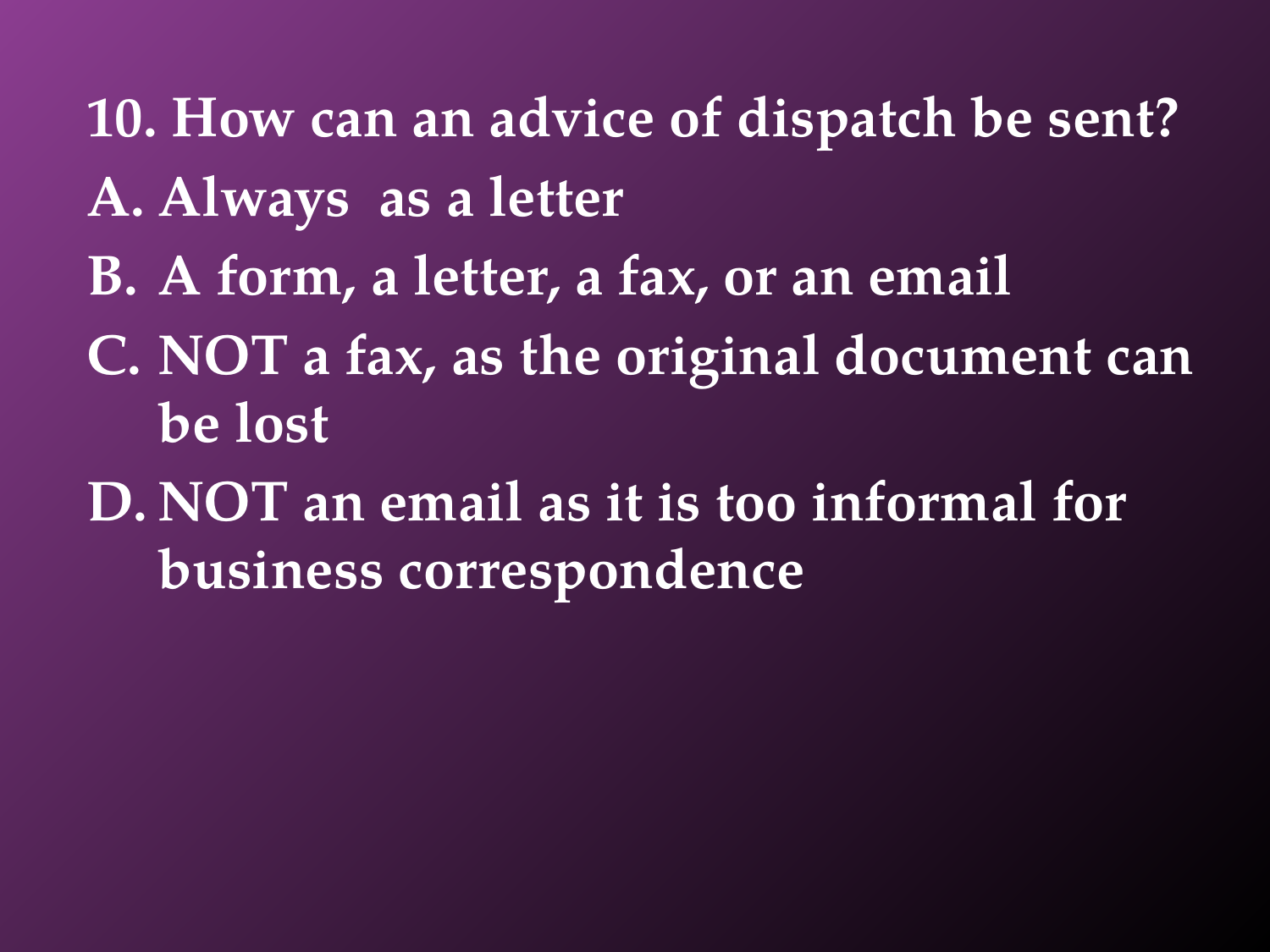

10. How can an advice of dispatch be sent?
Always  as a letter
A form, a letter, a fax, or an email
NOT a fax, as the original document can be lost
NOT an email as it is too informal for business correspondence